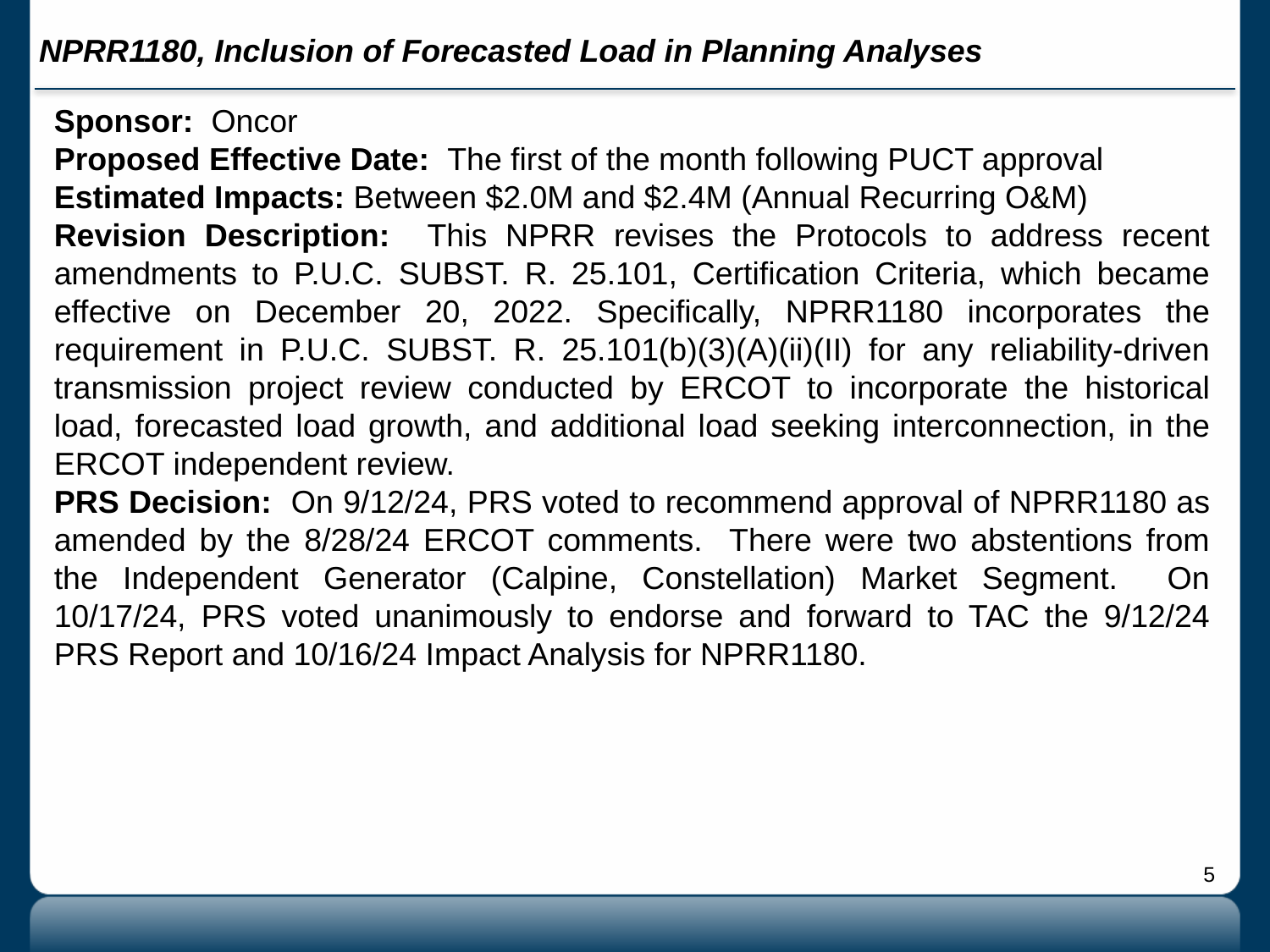

# NPRR1180, Inclusion of Forecasted Load in Planning Analyses
Sponsor:  Oncor
Proposed Effective Date:  The first of the month following PUCT approval
Estimated Impacts: Between $2.0M and $2.4M (Annual Recurring O&M)
Revision Description:  This NPRR revises the Protocols to address recent amendments to P.U.C. SUBST. R. 25.101, Certification Criteria, which became effective on December 20, 2022. Specifically, NPRR1180 incorporates the requirement in P.U.C. SUBST. R. 25.101(b)(3)(A)(ii)(II) for any reliability-driven transmission project review conducted by ERCOT to incorporate the historical load, forecasted load growth, and additional load seeking interconnection, in the ERCOT independent review.
PRS Decision:  On 9/12/24, PRS voted to recommend approval of NPRR1180 as amended by the 8/28/24 ERCOT comments.  There were two abstentions from the Independent Generator (Calpine, Constellation) Market Segment.  On 10/17/24, PRS voted unanimously to endorse and forward to TAC the 9/12/24 PRS Report and 10/16/24 Impact Analysis for NPRR1180.